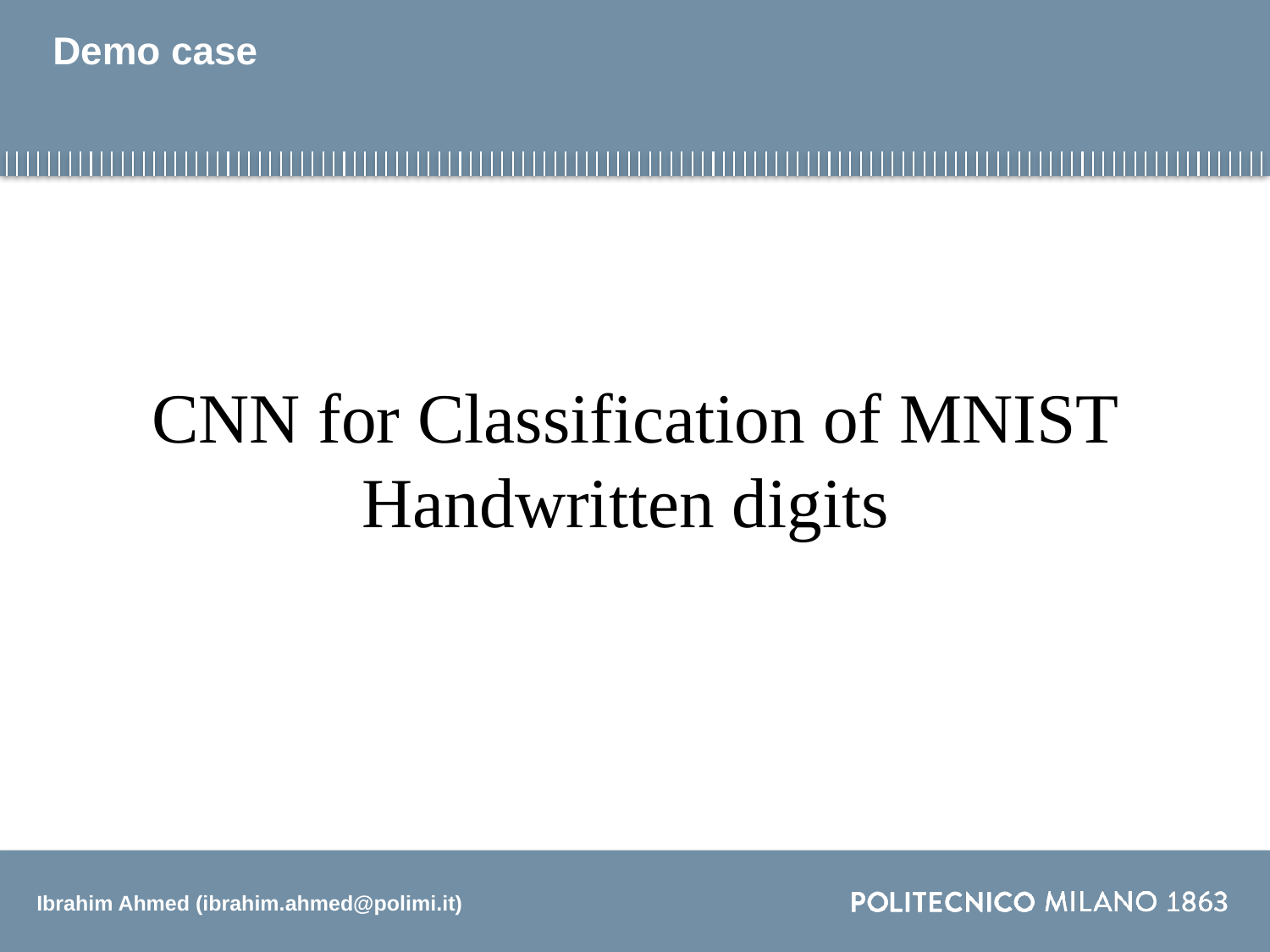

# Demo case
CNN for Classification of MNIST Handwritten digits